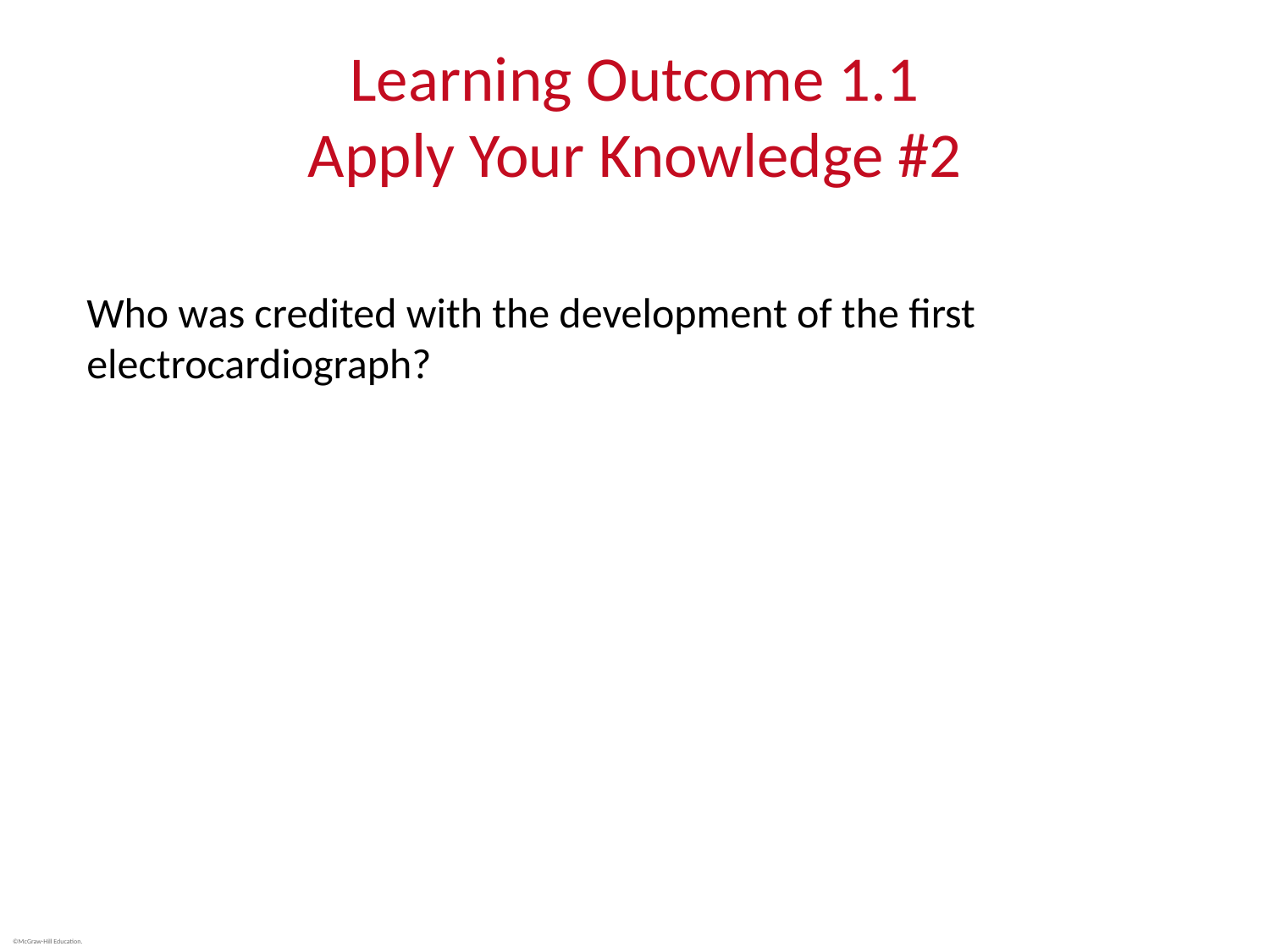

# Learning Outcome 1.1 Apply Your Knowledge #2
Who was credited with the development of the first electrocardiograph?